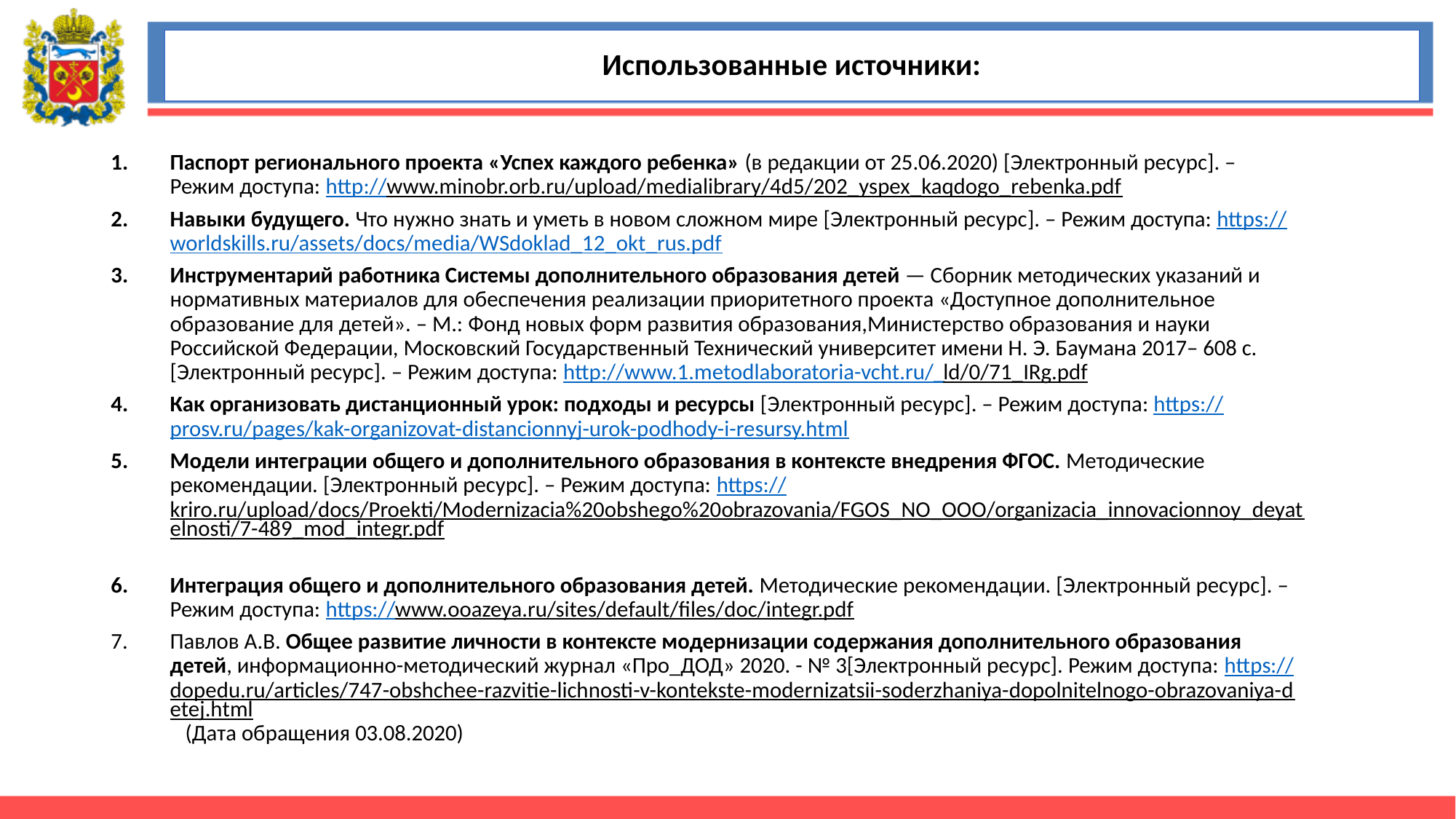

# Использованные источники:
Паспорт регионального проекта «Успех каждого ребенка» (в редакции от 25.06.2020) [Электронный ресурс]. – Режим доступа: http://www.minobr.orb.ru/upload/medialibrary/4d5/202_yspex_kaqdogo_rebenka.pdf
Навыки будущего. Что нужно знать и уметь в новом сложном мире [Электронный ресурс]. – Режим доступа: https://worldskills.ru/assets/docs/media/WSdoklad_12_okt_rus.pdf
Инструментарий работника Системы дополнительного образования детей — Сборник методических указаний и нормативных материалов для обеспечения реализации приоритетного проекта «Доступное дополнительное образование для детей». – М.: Фонд новых форм развития образования,Министерство образования и науки Российской Федерации, Московский Государственный Технический университет имени Н. Э. Баумана 2017– 608 с. [Электронный ресурс]. – Режим доступа: http://www.1.metodlaboratoria-vcht.ru/_ld/0/71_IRg.pdf
Как организовать дистанционный урок: подходы и ресурсы [Электронный ресурс]. – Режим доступа: https://prosv.ru/pages/kak-organizovat-distancionnyj-urok-podhody-i-resursy.html
Модели интеграции общего и дополнительного образования в контексте внедрения ФГОС. Методические рекомендации. [Электронный ресурс]. – Режим доступа: https://kriro.ru/upload/docs/Proekti/Modernizacia%20obshego%20obrazovania/FGOS_NO_OOO/organizacia_innovacionnoy_deyatelnosti/7-489_mod_integr.pdf
Интеграция общего и дополнительного образования детей. Методические рекомендации. [Электронный ресурс]. – Режим доступа: https://www.ooazeya.ru/sites/default/files/doc/integr.pdf
Павлов А.В. Общее развитие личности в контексте модернизации содержания дополнительного образования детей, информационно-методический журнал «Про_ДОД» 2020. - № 3[Электронный ресурс]. Режим доступа: https://dopedu.ru/articles/747-obshchee-razvitie-lichnosti-v-kontekste-modernizatsii-soderzhaniya-dopolnitelnogo-obrazovaniya-detej.html   (Дата обращения 03.08.2020)